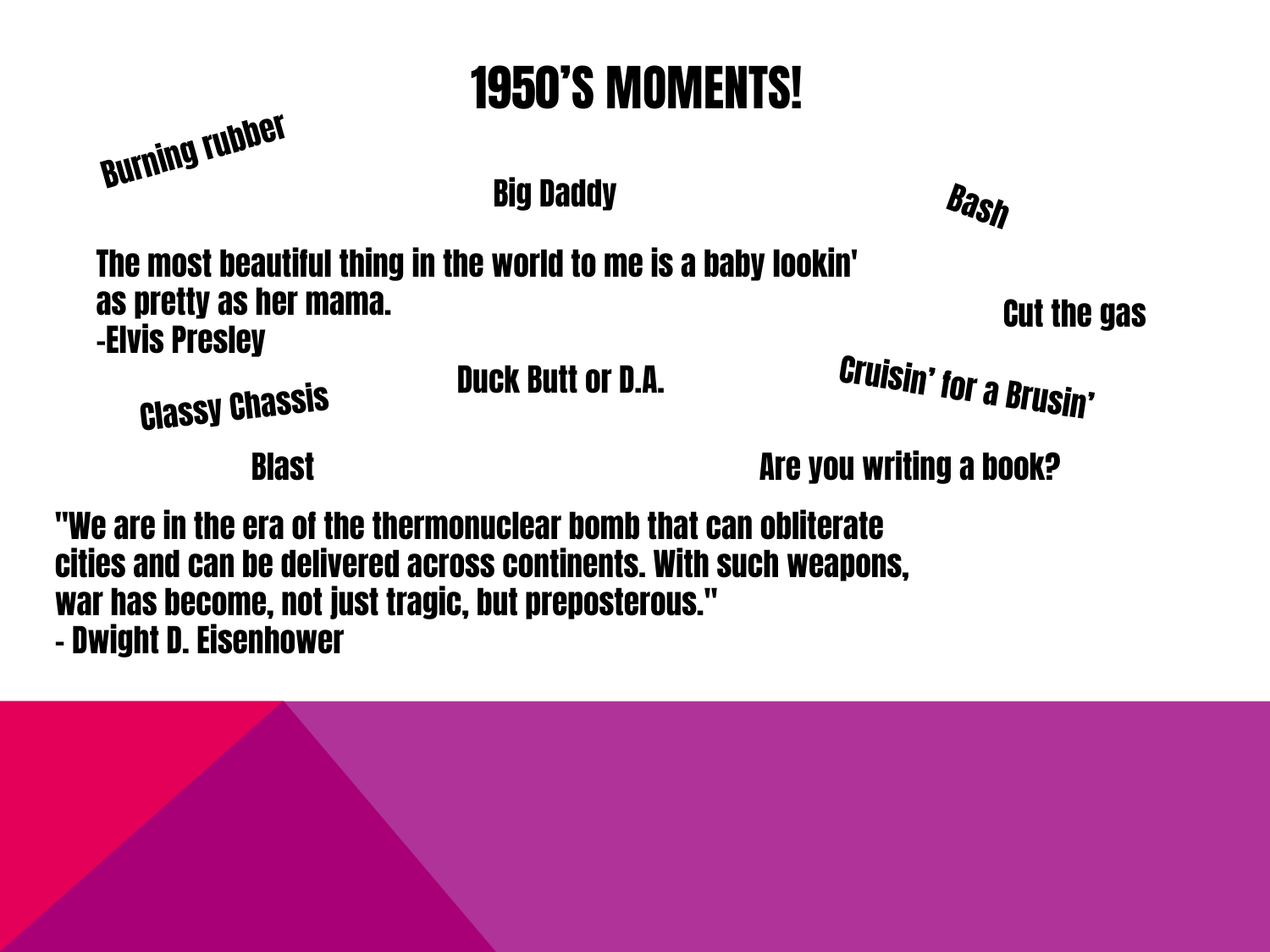

# 1950’s moments!
Burning rubber
Big Daddy
Bash
The most beautiful thing in the world to me is a baby lookin' as pretty as her mama.
-Elvis Presley
Cut the gas
Duck Butt or D.A.
Cruisin’ for a Brusin’
Classy Chassis
Blast				Are you writing a book?
"We are in the era of the thermonuclear bomb that can obliterate cities and can be delivered across continents. With such weapons, war has become, not just tragic, but preposterous."
- Dwight D. Eisenhower